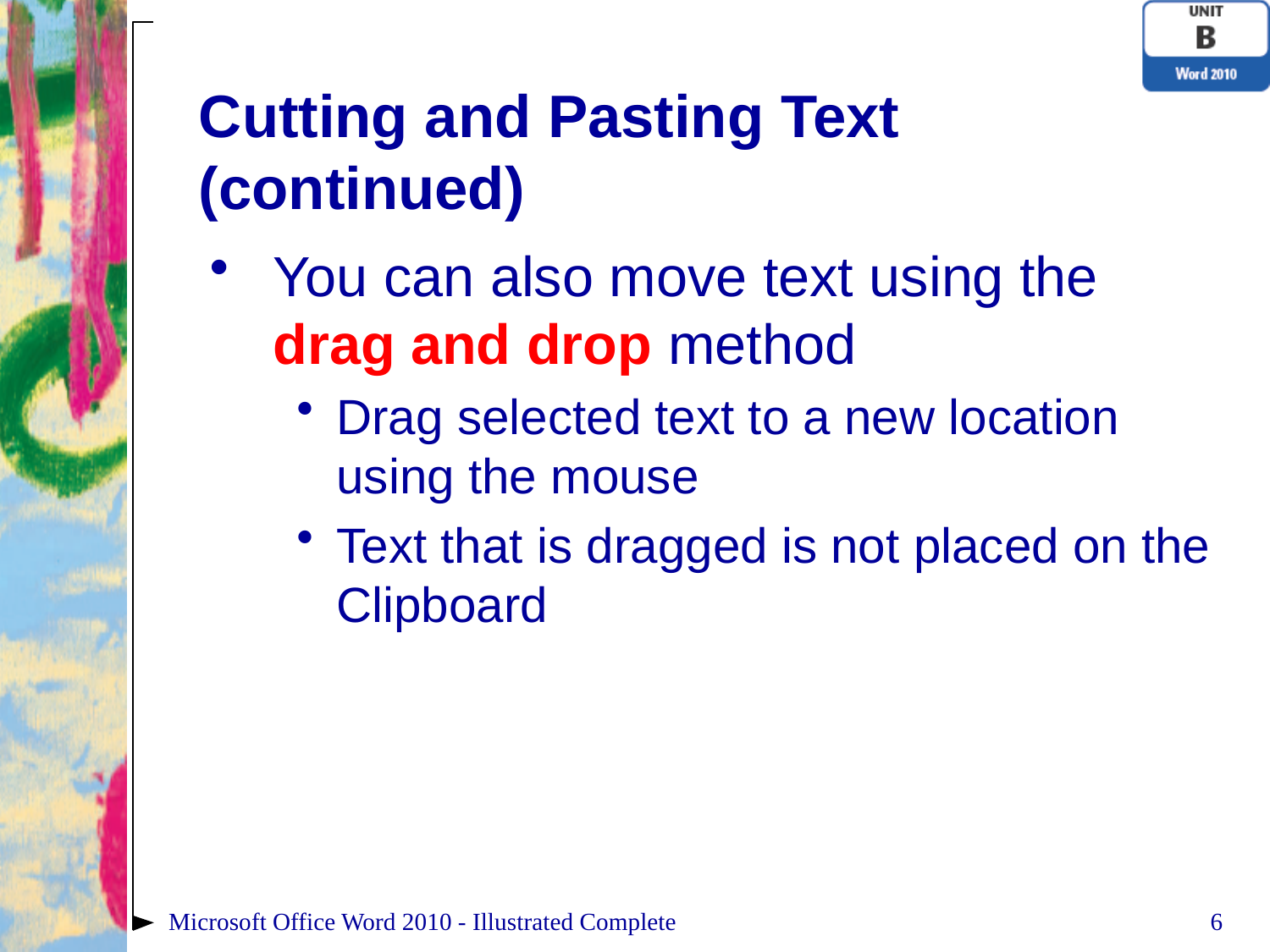

# Cutting and Pasting Text (continued)
You can also move text using the drag and drop method
Drag selected text to a new location using the mouse
Text that is dragged is not placed on the Clipboard

Microsoft Office Word 2010 - Illustrated Complete
6